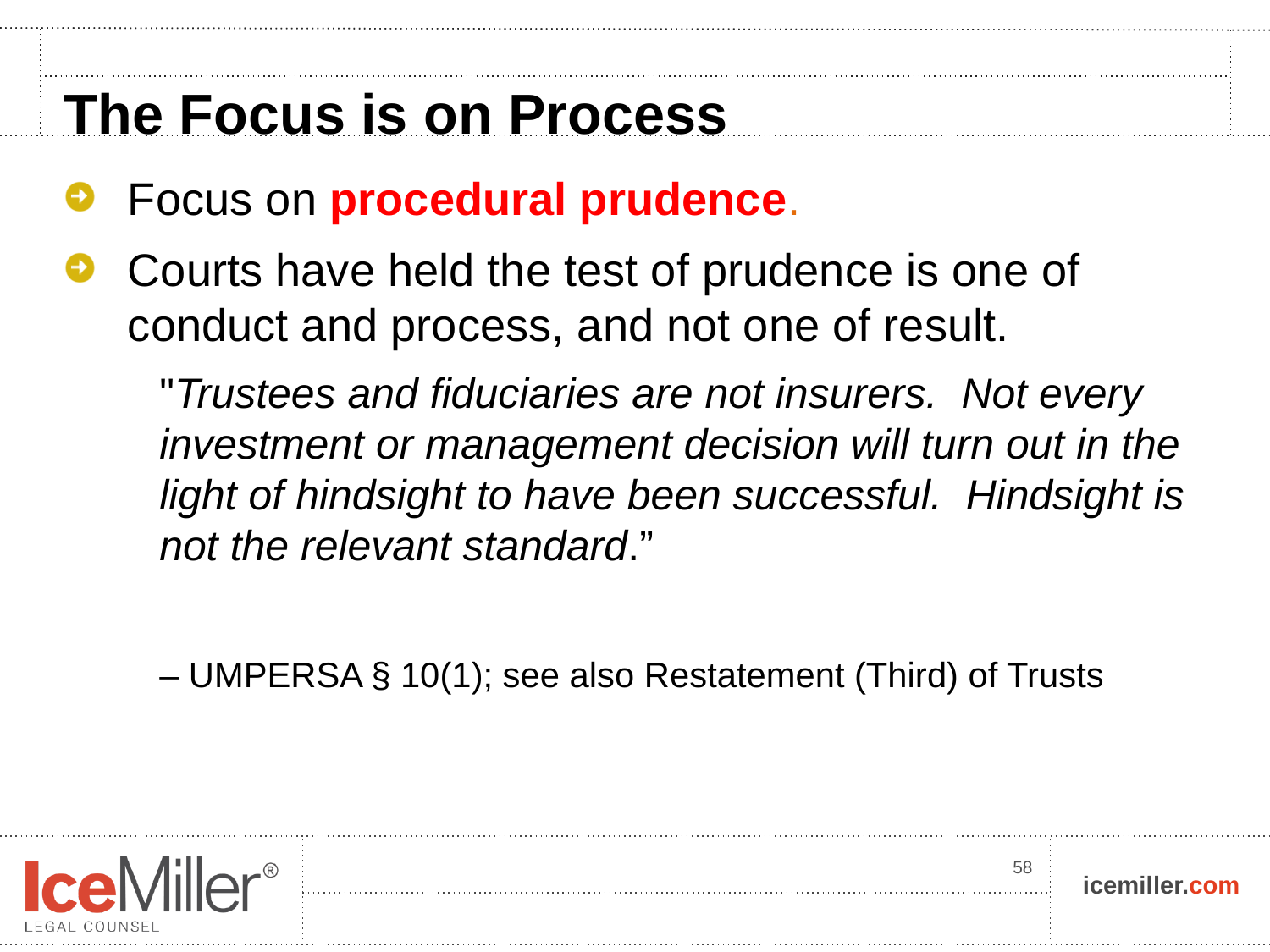

# The Focus is on Process
Focus on procedural prudence.
Courts have held the test of prudence is one of conduct and process, and not one of result.
"Trustees and fiduciaries are not insurers.  Not every investment or management decision will turn out in the light of hindsight to have been successful.  Hindsight is not the relevant standard.”

– UMPERSA § 10(1); see also Restatement (Third) of Trusts
58